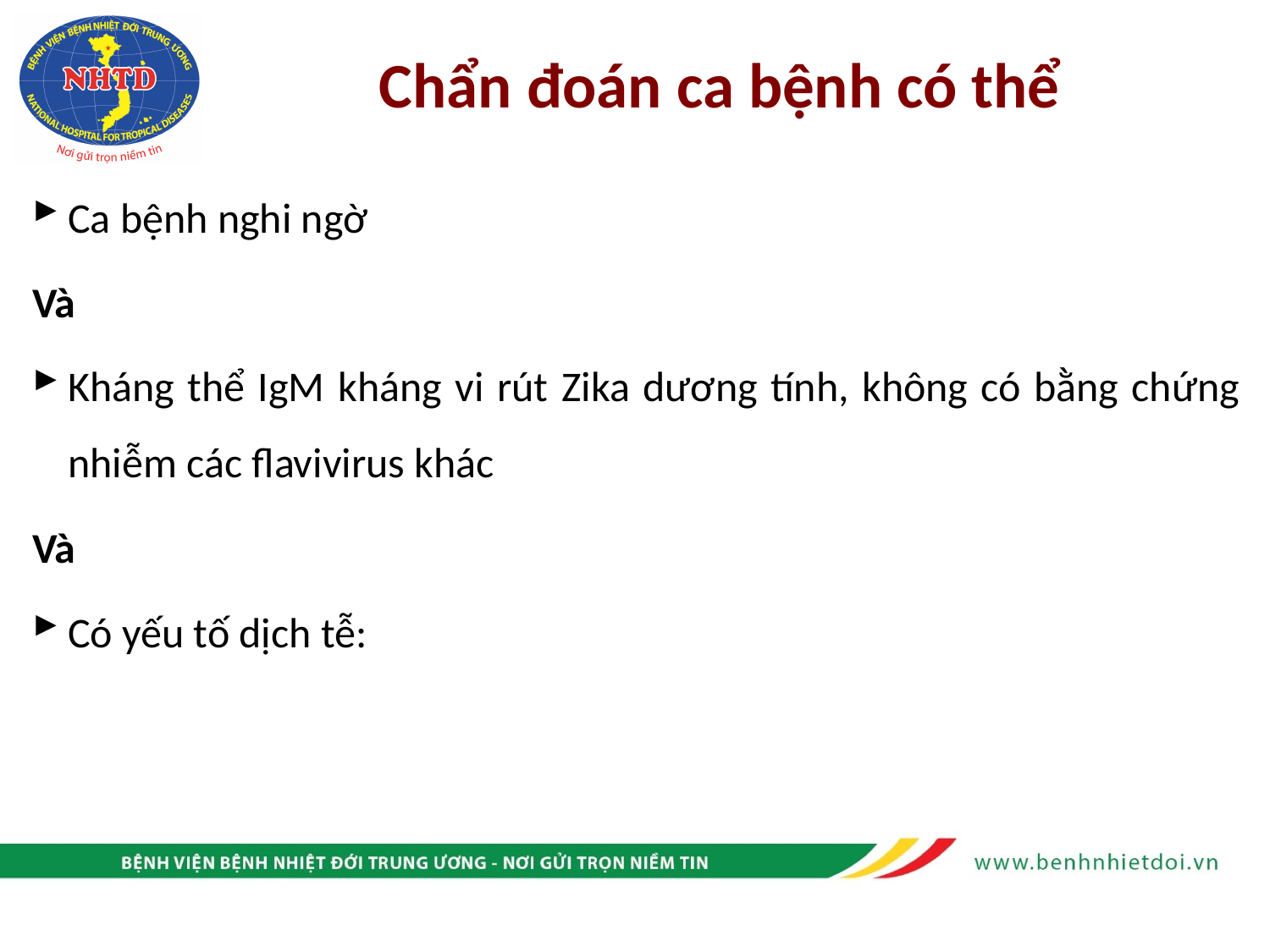

# Chẩn đoán ca bệnh có thể
Ca bệnh nghi ngờ
Và
Kháng thể IgM kháng vi rút Zika dương tính, không có bằng chứng nhiễm các flavivirus khác
Và
Có yếu tố dịch tễ: